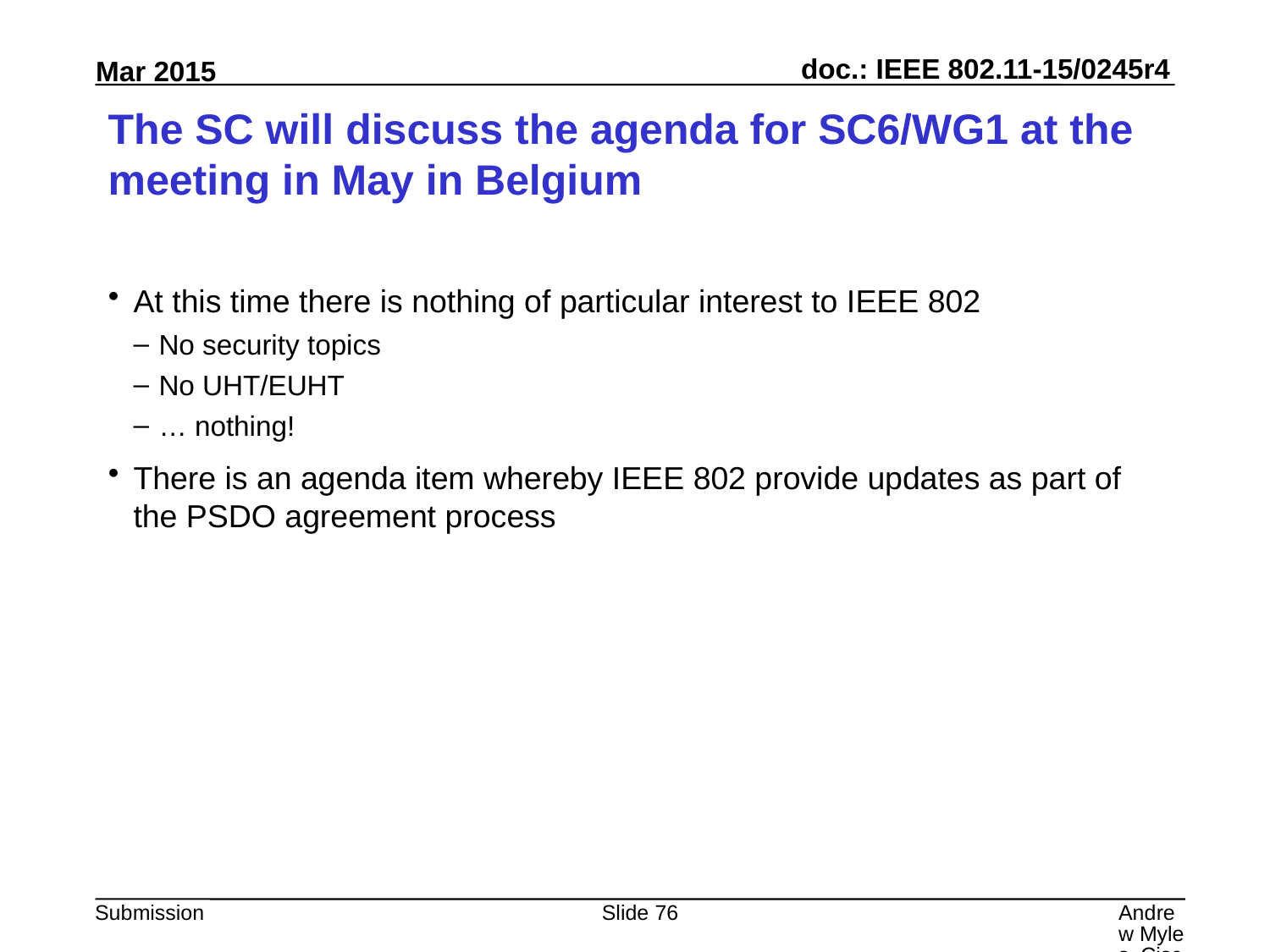

# The SC will discuss the agenda for SC6/WG1 at the meeting in May in Belgium
At this time there is nothing of particular interest to IEEE 802
No security topics
No UHT/EUHT
… nothing!
There is an agenda item whereby IEEE 802 provide updates as part of the PSDO agreement process

Slide 76
Andrew Myles, Cisco